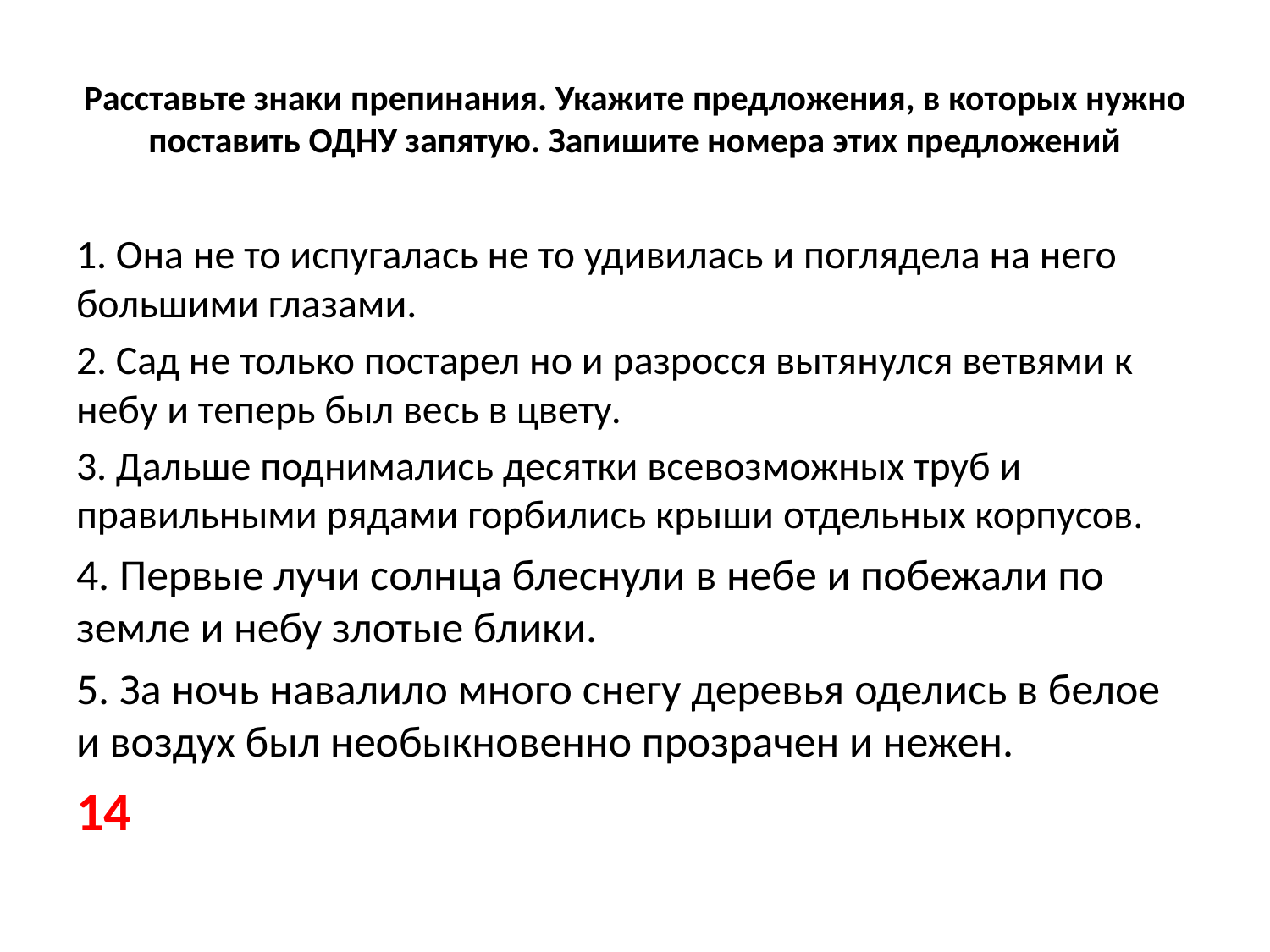

# Расставьте знаки препинания. Укажите предложения, в которых нужно поставить ОДНУ запятую. Запишите номера этих предложений
1. Она не то испугалась не то удивилась и поглядела на него большими глазами.
2. Сад не только постарел но и разросся вытянулся ветвями к небу и теперь был весь в цвету.
3. Дальше поднимались десятки всевозможных труб и правильными рядами горбились крыши отдельных корпусов.
4. Первые лучи солнца блеснули в небе и побежали по земле и небу злотые блики.
5. За ночь навалило много снегу деревья оделись в белое и воздух был необыкновенно прозрачен и нежен.
14